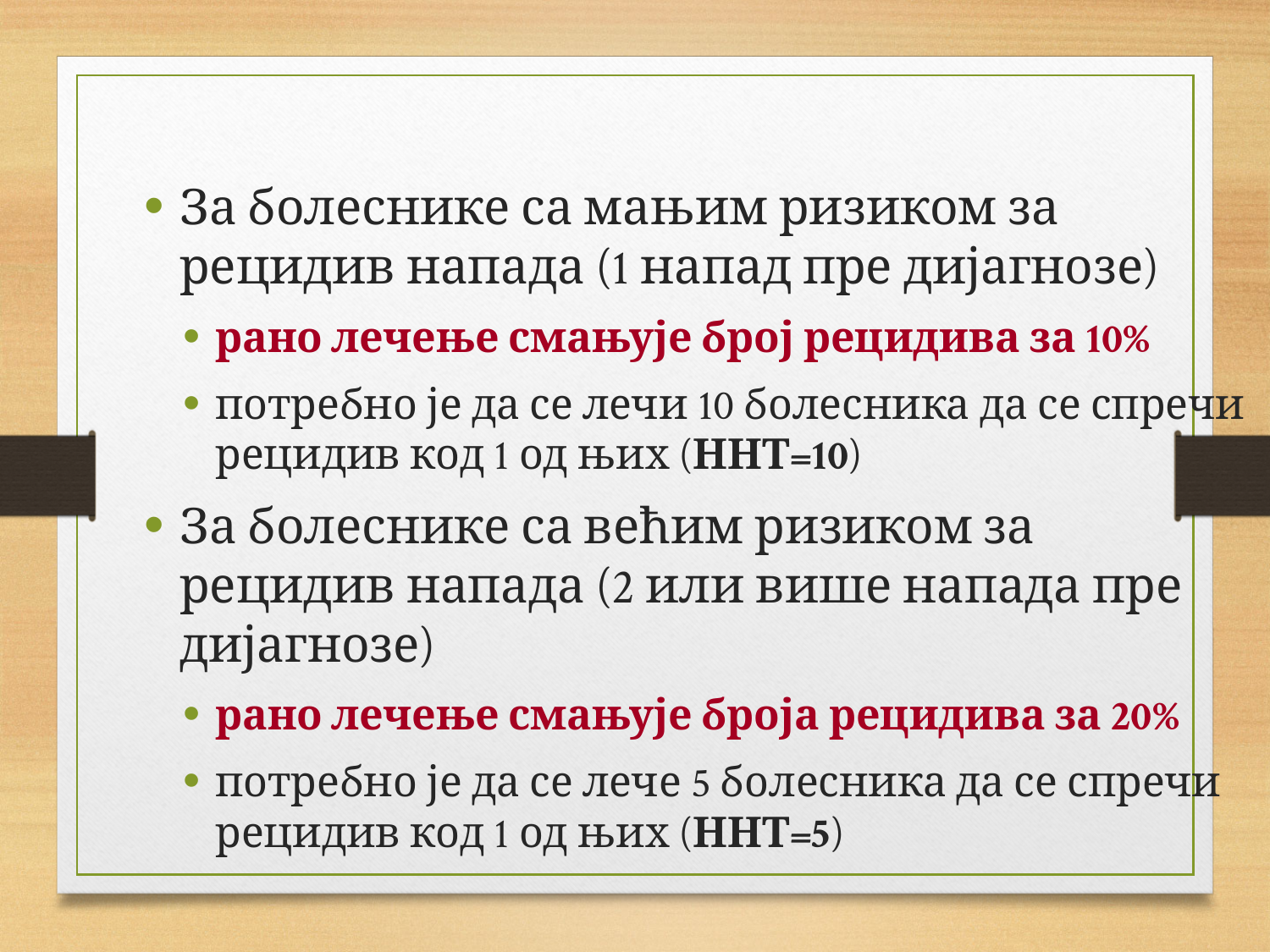

За болеснике са мањим ризиком за рецидив напада (1 напад пре дијагнозе)
рано лечење смањује број рецидива за 10%
потребно је да се лечи 10 болесника да се спречи рецидив код 1 од њих (ННТ=10)
За болеснике са већим ризиком за рецидив напада (2 или више напада пре дијагнозе)
рано лечење смањује броја рецидива за 20%
потребно је да се лече 5 болесника да се спречи рецидив код 1 од њих (ННТ=5)